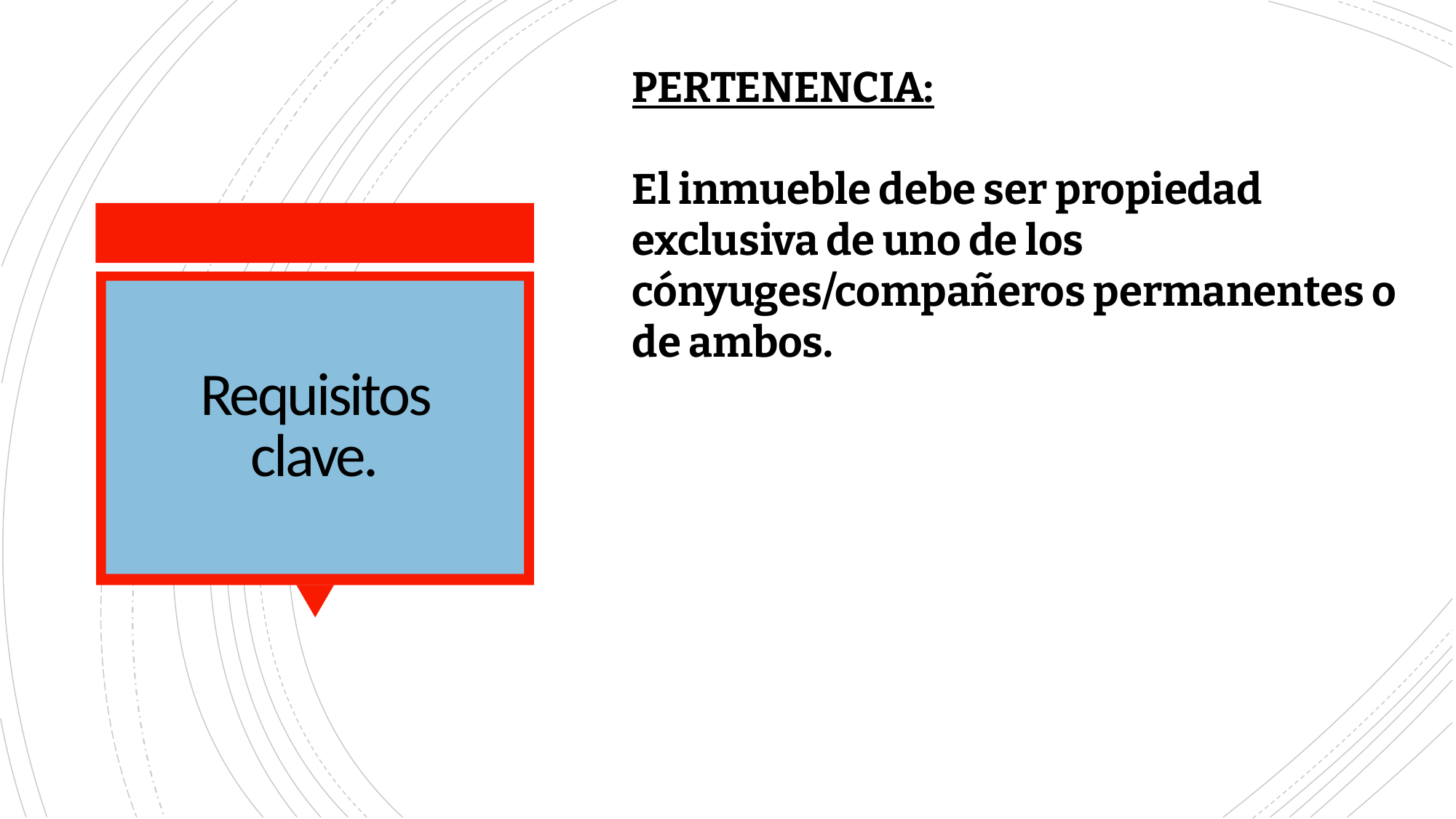

PERTENENCIA:

El inmueble debe ser propiedad exclusiva de uno de los cónyuges/compañeros permanentes o de ambos.
# Requisitos clave.